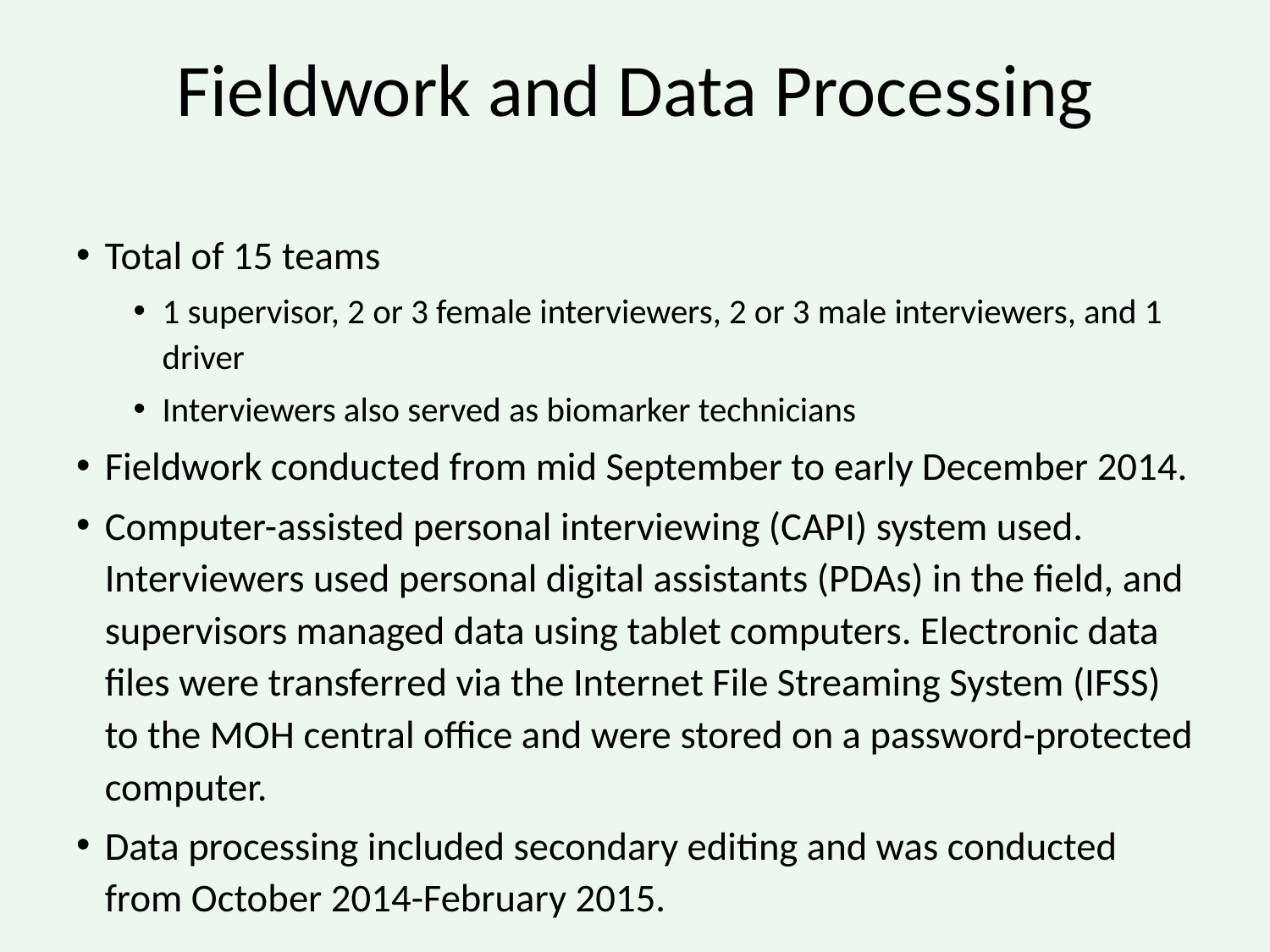

# Fieldwork and Data Processing
Total of 15 teams
1 supervisor, 2 or 3 female interviewers, 2 or 3 male interviewers, and 1 driver
Interviewers also served as biomarker technicians
Fieldwork conducted from mid September to early December 2014.
Computer-assisted personal interviewing (CAPI) system used. Interviewers used personal digital assistants (PDAs) in the field, and supervisors managed data using tablet computers. Electronic data files were transferred via the Internet File Streaming System (IFSS) to the MOH central office and were stored on a password-protected computer.
Data processing included secondary editing and was conducted from October 2014-February 2015.